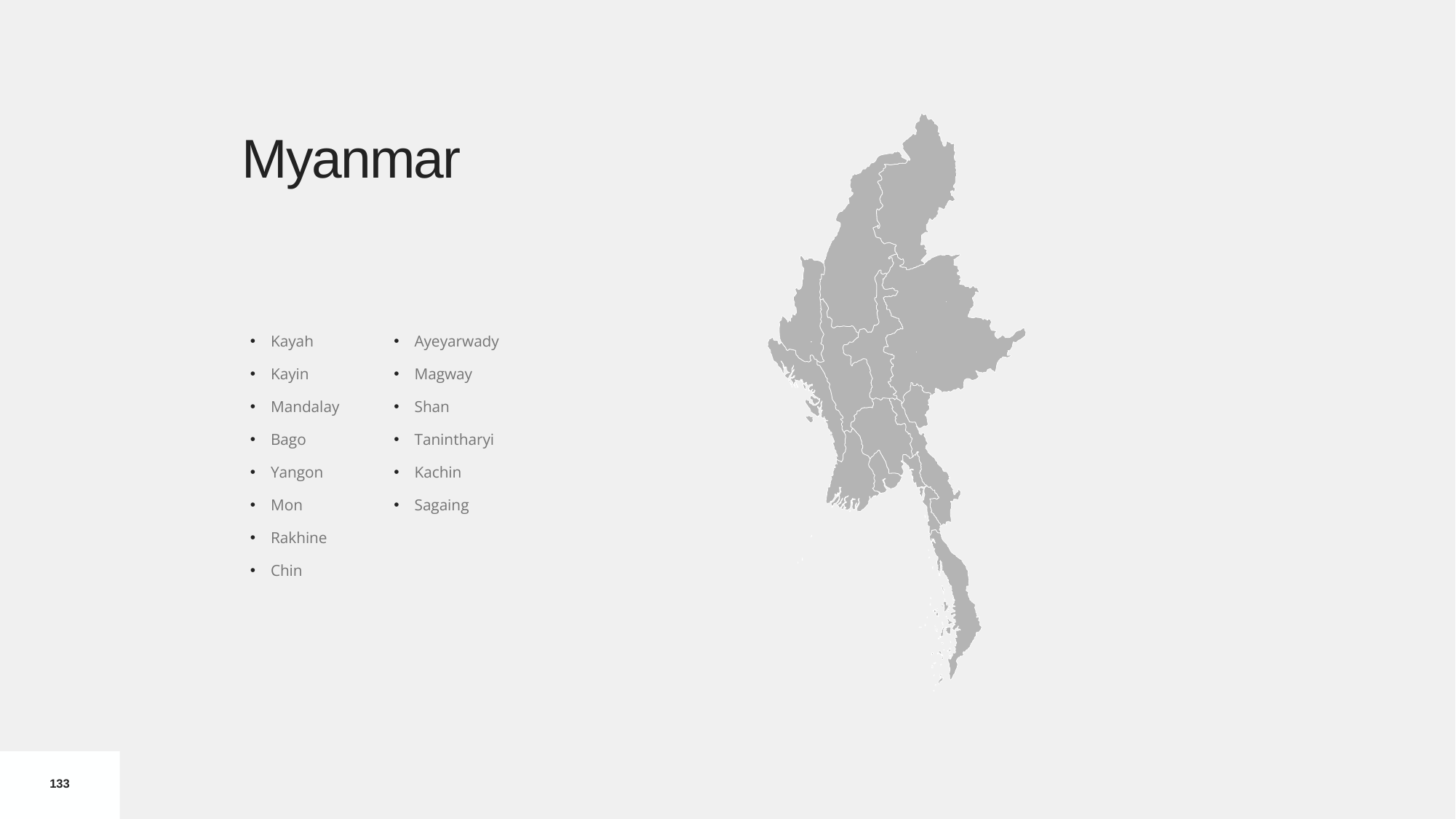

# Myanmar

Kayah
Kayin
Mandalay
Bago
Yangon
Mon
Rakhine
Chin
Ayeyarwady
Magway
Shan
Tanintharyi
Kachin
Sagaing